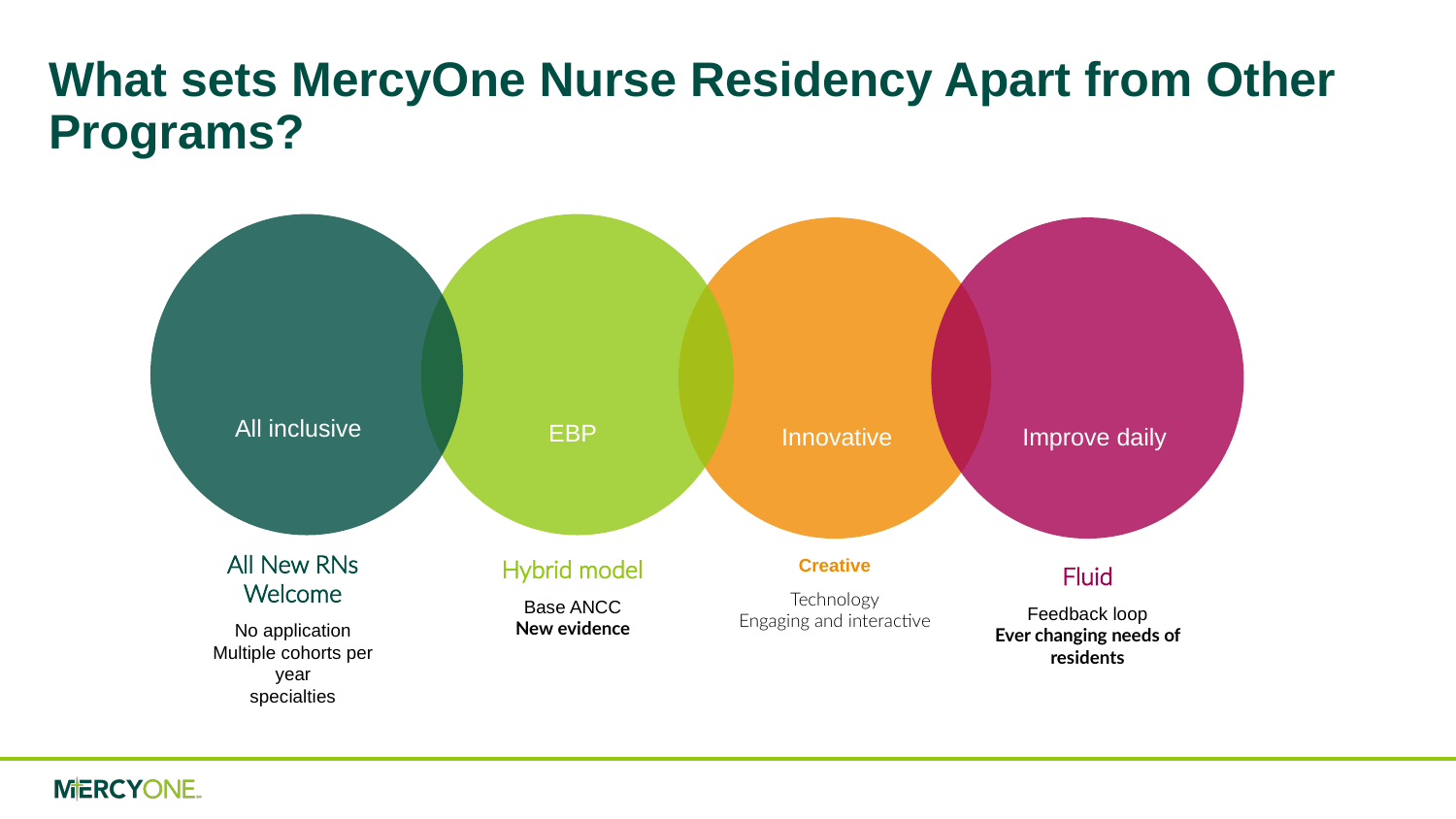

# What sets MercyOne Nurse Residency Apart from Other Programs?

All inclusive
EBP
Innovative
Improve daily
All New RNs Welcome

No application
Multiple cohorts per year
specialties
Creative

Technology
Engaging and interactive

Hybrid model

Base ANCC
New evidence

Fluid

Feedback loop
Ever changing needs of residents